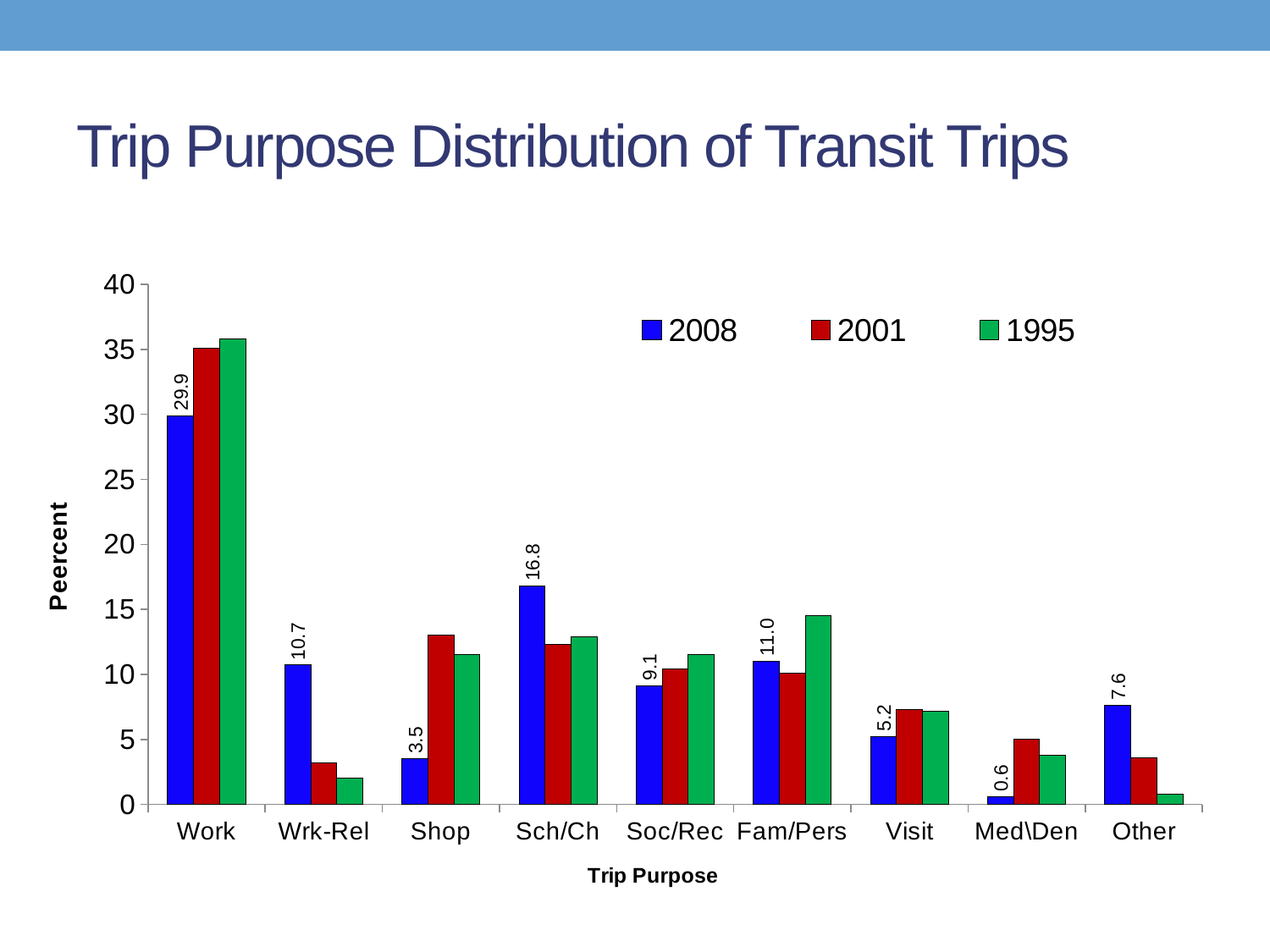

# Trip Purpose Distribution of Transit Trips

### Chart

| Category | 2008 | 2001 | 1995 |
|---|---|---|---|
| Work | 29.879626298921398 | 35.1 | 35.800000000000004 |
| Wrk-Rel | 10.716571639328277 | 3.2 | 2.0 |
| Shop | 3.5173509943372427 | 13.0 | 11.5 |
| Sch/Ch | 16.795057778390714 | 12.3 | 12.9 |
| Soc/Rec | 9.13137509562161 | 10.4 | 11.5 |
| Fam/Pers | 11.025005176404223 | 10.1 | 14.5 |
| Visit | 5.241339608268318 | 7.3 | 7.2 |
| Med\Den | 0.5991461861157775 | 5.0 | 3.8 |
| Other | 7.6489635192449885 | 3.6 | 0.8 |